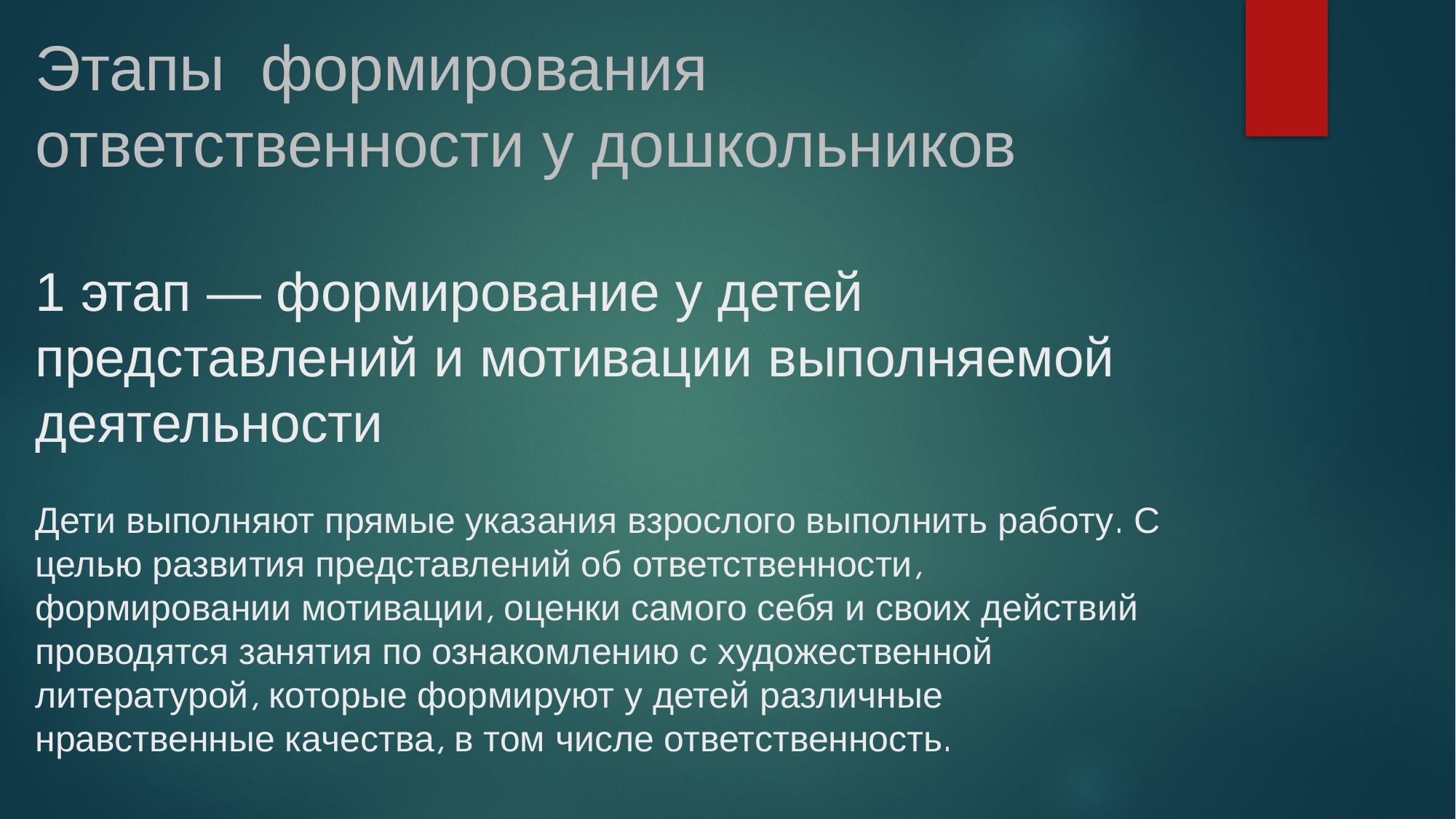

# Этапы  формирования ответственности у дошкольников 1 этап — формирование у детей представлений и мотивации выполняемой деятельности Дети выполняют прямые указания взрослого выполнить работу. С целью развития представлений об ответственности, формировании мотивации, оценки самого себя и своих действий проводятся занятия по ознакомлению с художественной литературой, которые формируют у детей различные нравственные качества, в том числе ответственность.